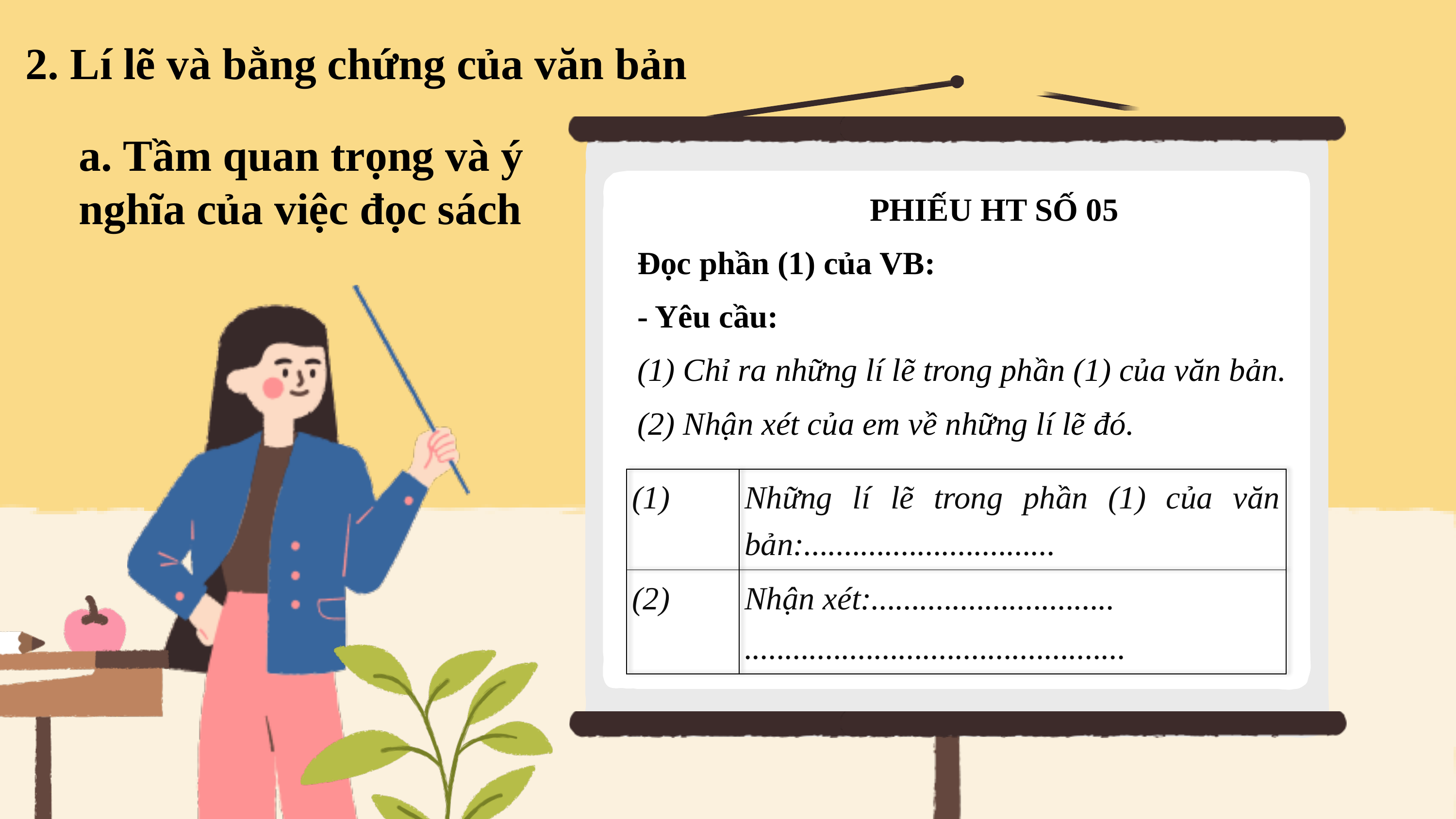

2. Lí lẽ và bằng chứng của văn bản

a. Tầm quan trọng và ý nghĩa của việc đọc sách

PHIẾU HT SỐ 05
Đọc phần (1) của VB:
- Yêu cầu:
(1) Chỉ ra những lí lẽ trong phần (1) của văn bản.
(2) Nhận xét của em về những lí lẽ đó.

| (1) | Những lí lẽ trong phần (1) của văn bản:............................... |
| --- | --- |
| (2) | Nhận xét:.............................. ............................................... |